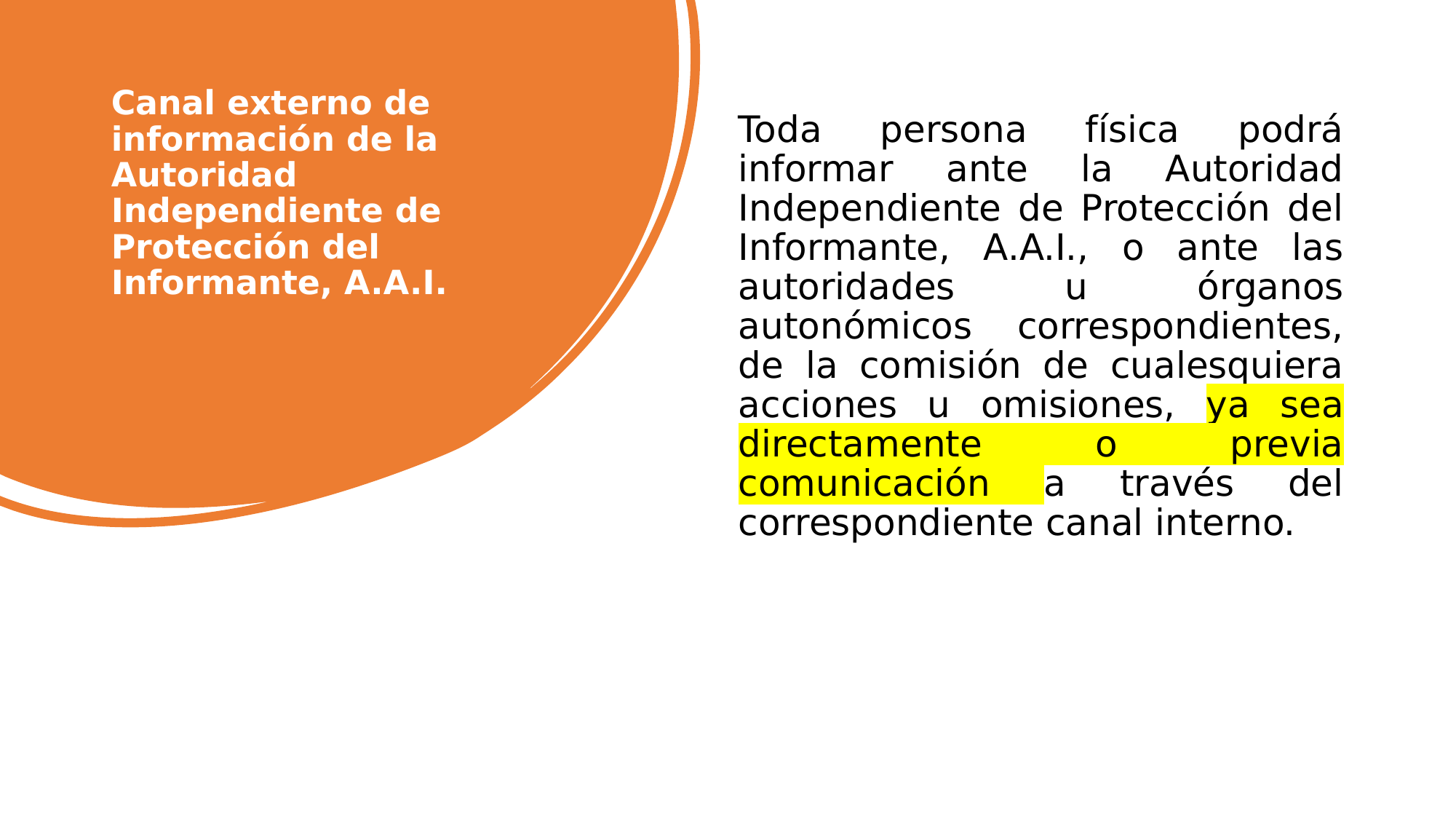

# Canal externo de información de la Autoridad Independiente de Protección del Informante, A.A.I.
Toda persona física podrá informar ante la Autoridad Independiente de Protección del Informante, A.A.I., o ante las autoridades u órganos autonómicos correspondientes, de la comisión de cualesquiera acciones u omisiones, ya sea directamente o previa comunicación a través del correspondiente canal interno.